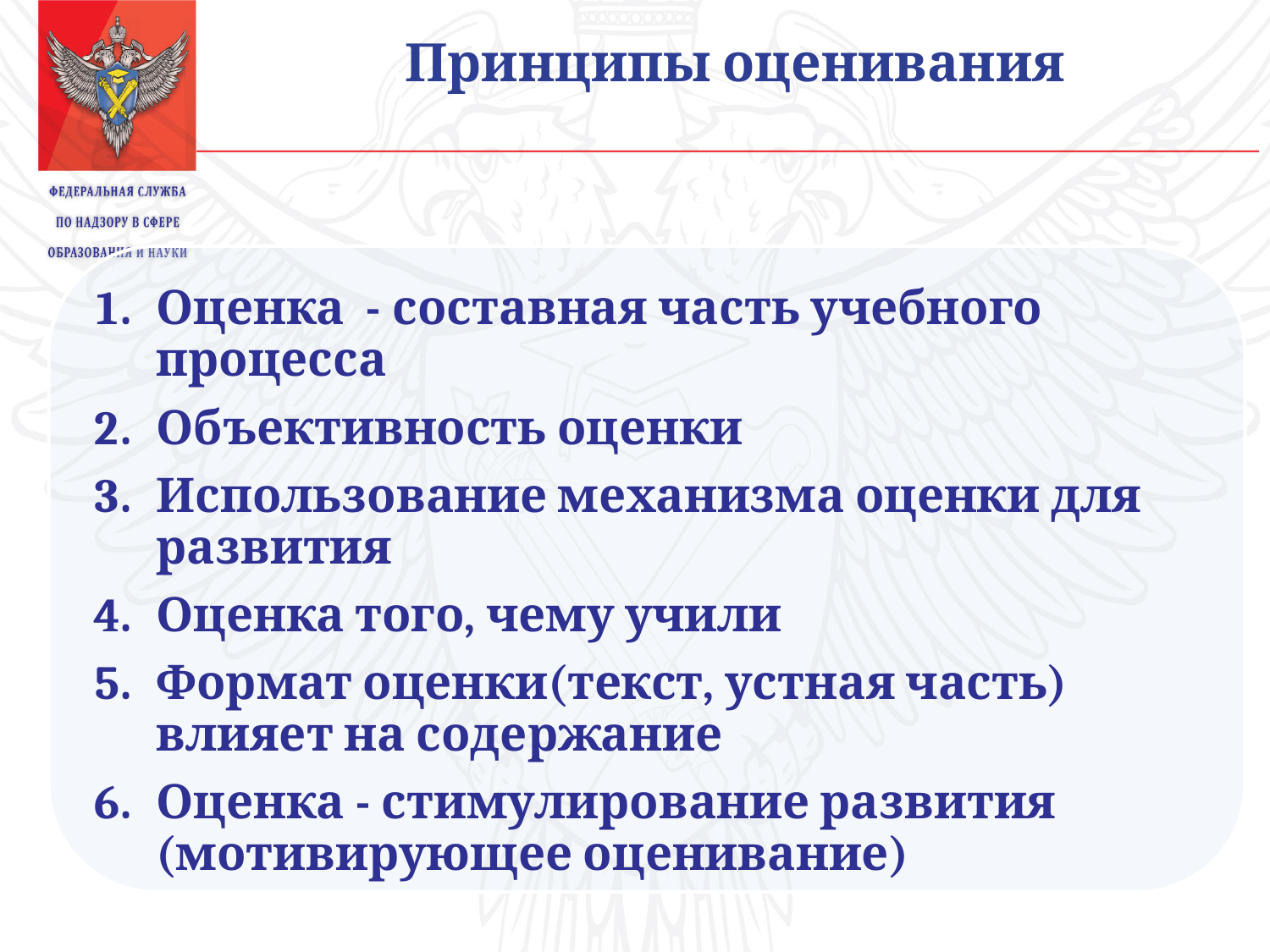

Принципы оценивания
Оценка  - составная часть учебного процесса
Объективность оценки
Использование механизма оценки для развития
Оценка того, чему учили
Формат оценки(текст, устная часть) влияет на содержание
Оценка - стимулирование развития (мотивирующее оценивание)